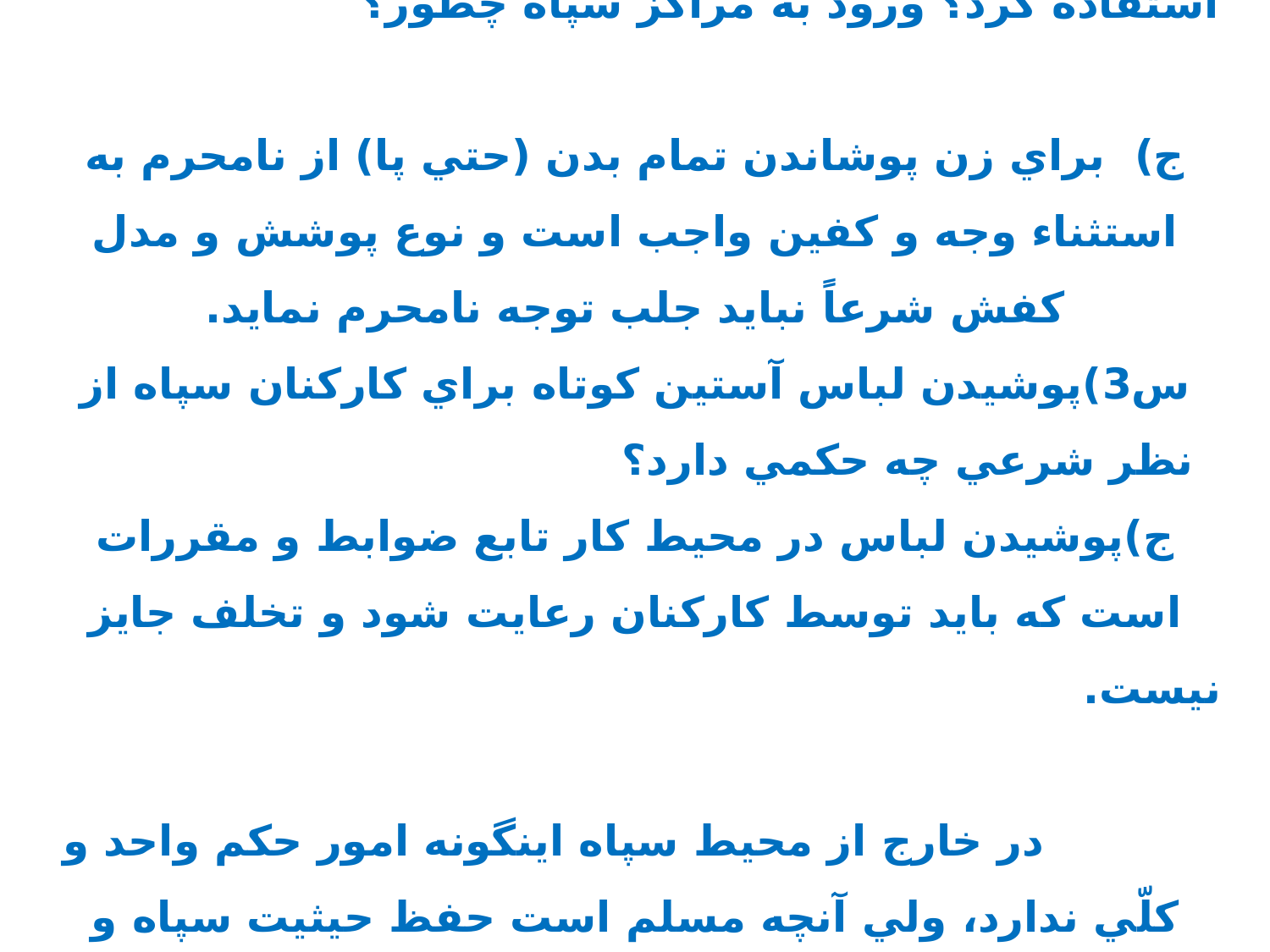

س2)ميزان حفظ حجاب در خصوص پوشاندن روي پاها چه مقدار است، آيا مي شود از كفش بندي بدون جوراب استفاده كرد؟ ورود به مراكز سپاه چطور؟                                                                                                    ج)  براي زن پوشاندن تمام بدن (حتي پا) از نامحرم به استثناء وجه و كفين واجب است و نوع پوشش و مدل كفش شرعاً نبايد جلب توجه نامحرم نمايد.
س3)پوشيدن لباس آستين كوتاه براي كاركنان سپاه از نظر شرعي چه حكمي دارد؟                                      ج)پوشيدن لباس در محيط كار تابع ضوابط و مقررات است كه بايد توسط كاركنان رعايت شود و تخلف جايز نيست.                                                                                                                                                                  در خارج از محيط سپاه اينگونه امور حكم واحد و كلّي ندارد، ولي آنچه مسلم است حفظ حيثيت سپاه و شئون پاسداري در جامعه، از وظائف اوّليه شرعي و اخلاقي هر پاسدار است كه بايد با حساسيت و جدّيت از آن مراقبت و پاسداري نمايند.